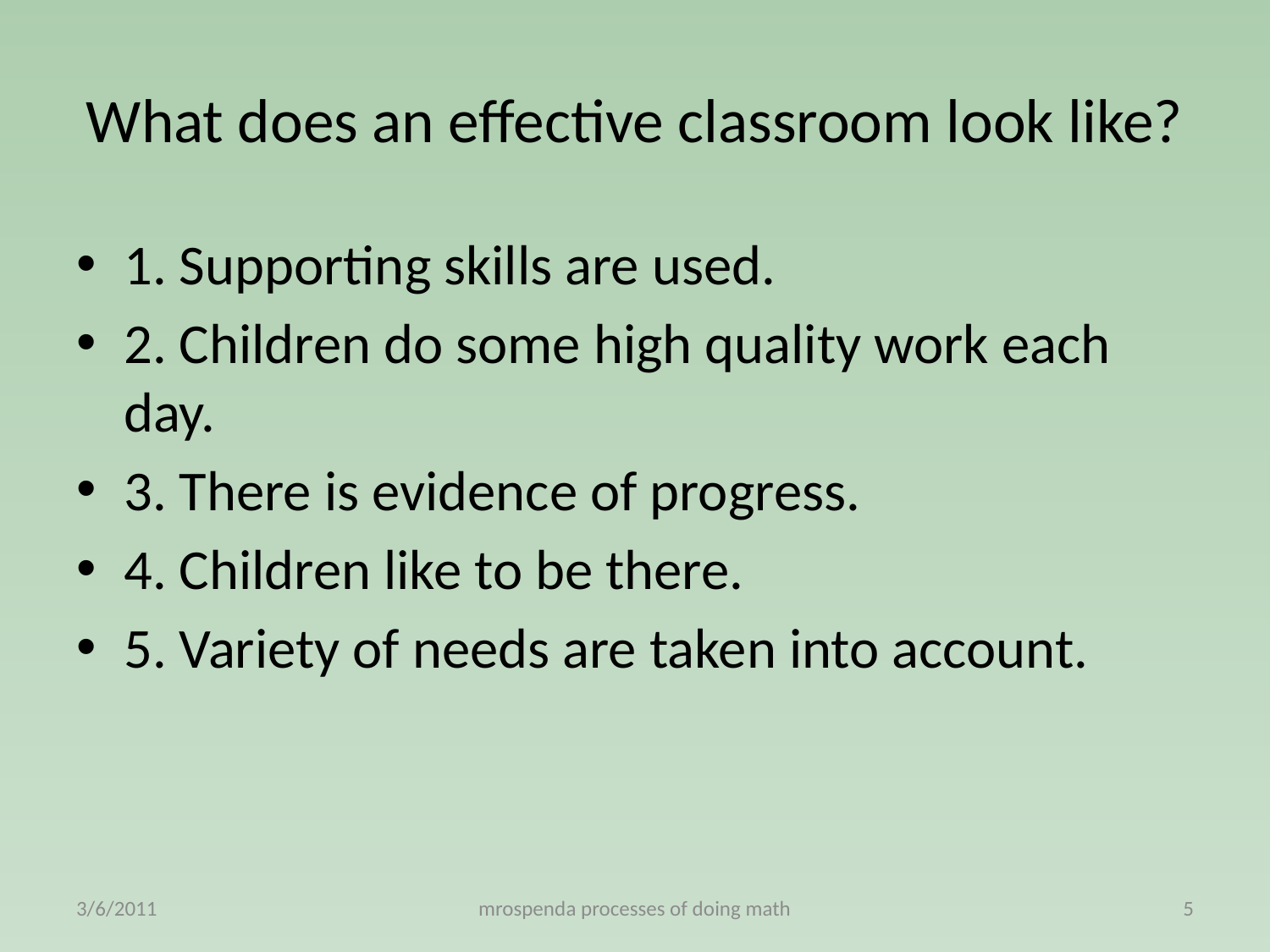

# What does an effective classroom look like?
1. Supporting skills are used.
2. Children do some high quality work each day.
3. There is evidence of progress.
4. Children like to be there.
5. Variety of needs are taken into account.
3/6/2011
mrospenda processes of doing math
5